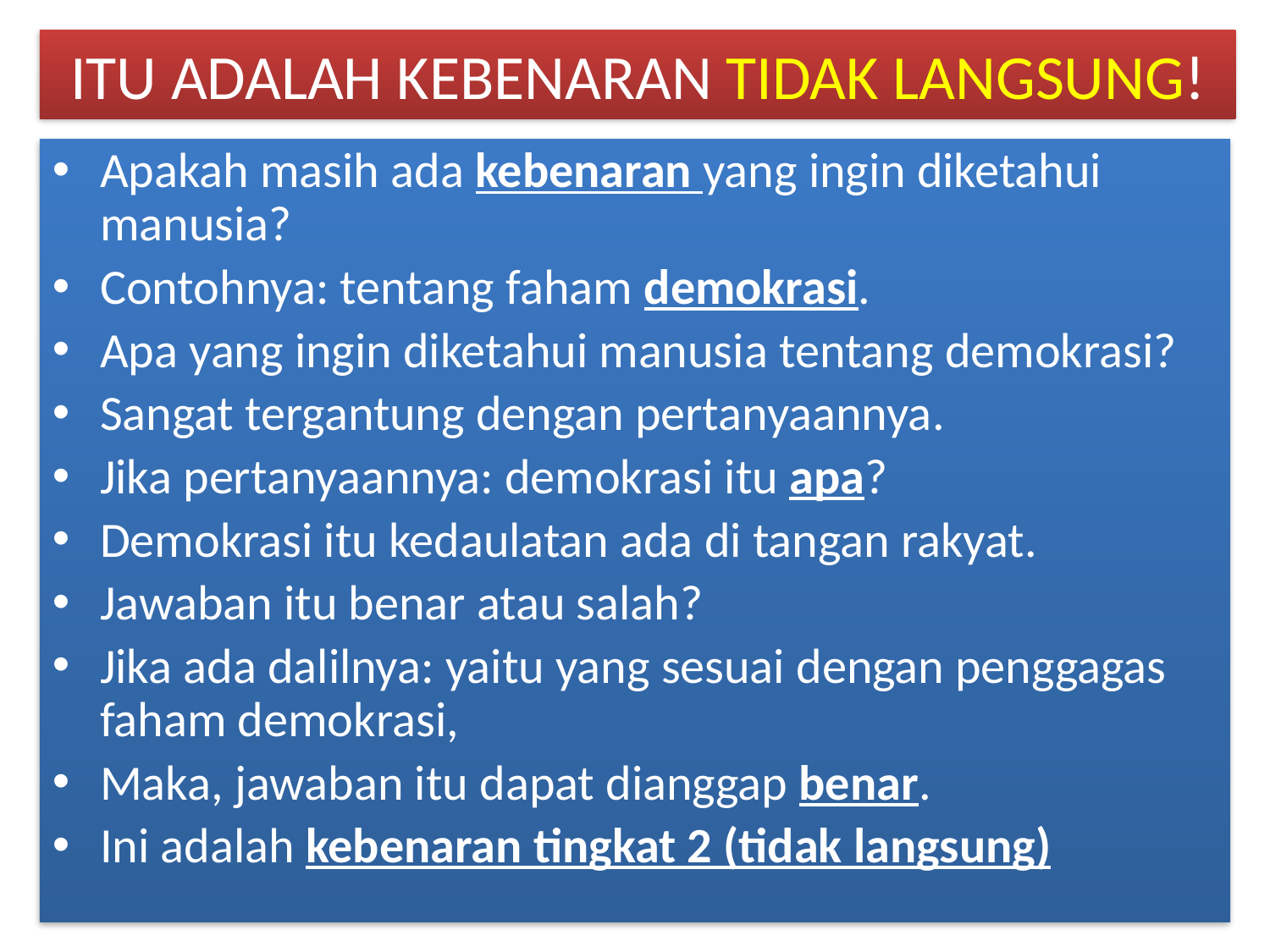

# ITU ADALAH KEBENARAN TIDAK LANGSUNG!
Apakah masih ada kebenaran yang ingin diketahui manusia?
Contohnya: tentang faham demokrasi.
Apa yang ingin diketahui manusia tentang demokrasi?
Sangat tergantung dengan pertanyaannya.
Jika pertanyaannya: demokrasi itu apa?
Demokrasi itu kedaulatan ada di tangan rakyat.
Jawaban itu benar atau salah?
Jika ada dalilnya: yaitu yang sesuai dengan penggagas faham demokrasi,
Maka, jawaban itu dapat dianggap benar.
Ini adalah kebenaran tingkat 2 (tidak langsung)